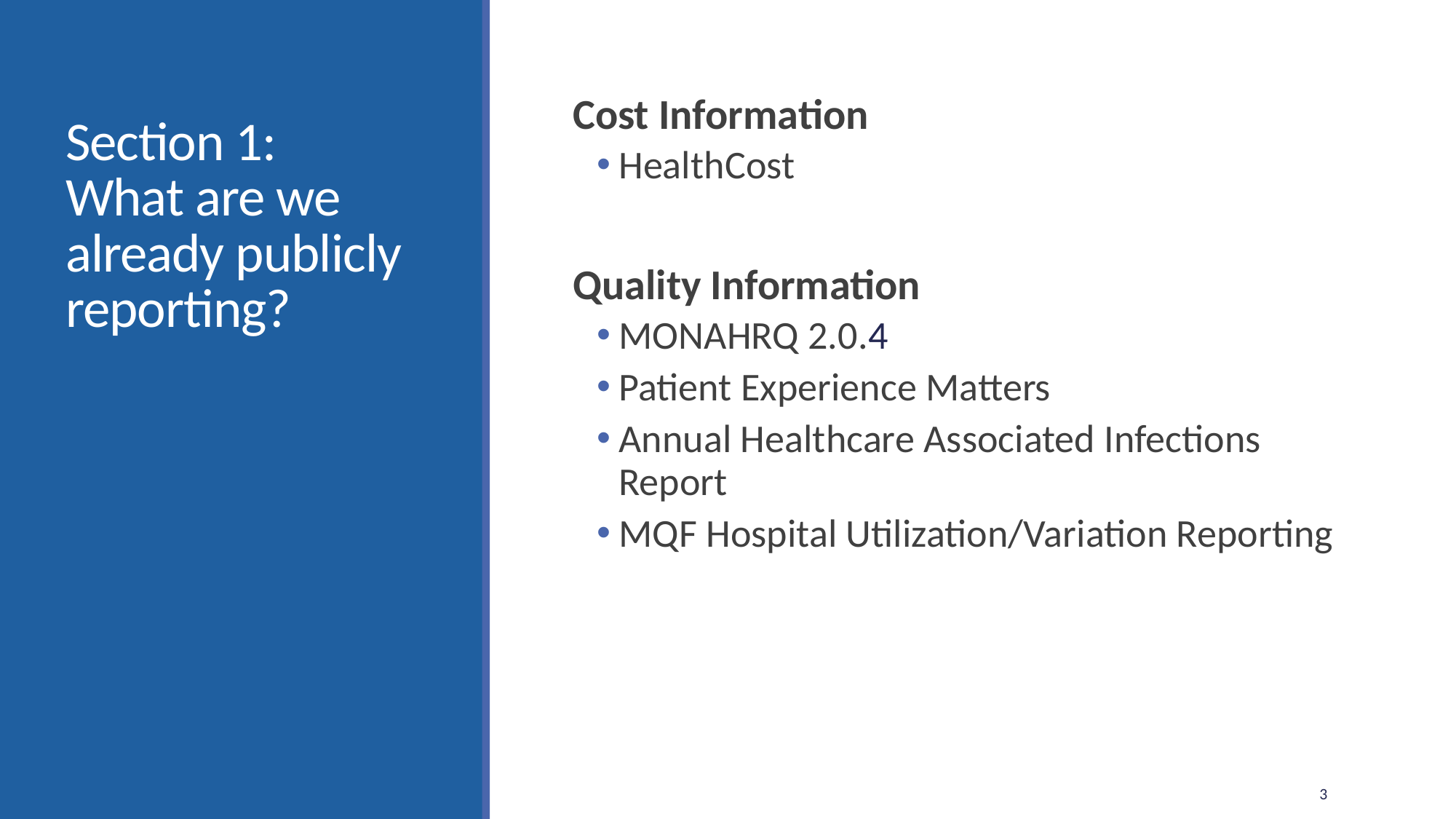

# Section 1: What are we already publicly reporting?
Cost Information
HealthCost

Quality Information
MONAHRQ 2.0.4
Patient Experience Matters
Annual Healthcare Associated Infections Report
MQF Hospital Utilization/Variation Reporting
3